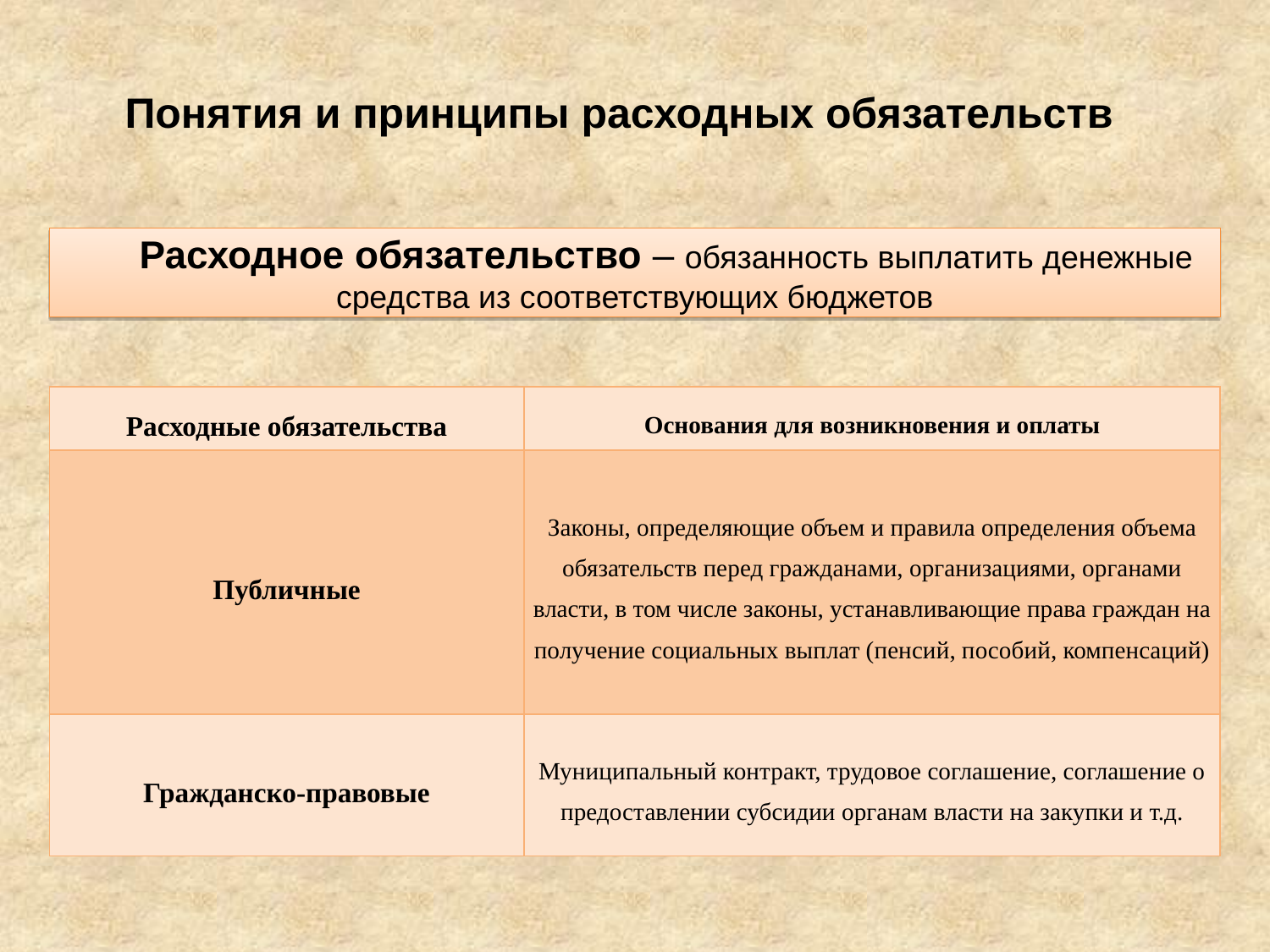

Понятия и принципы расходных обязательств
Расходное обязательство – обязанность выплатить денежные средства из соответствующих бюджетов
| Расходные обязательства | Основания для возникновения и оплаты |
| --- | --- |
| Публичные | Законы, определяющие объем и правила определения объема обязательств перед гражданами, организациями, органами власти, в том числе законы, устанавливающие права граждан на получение социальных выплат (пенсий, пособий, компенсаций) |
| Гражданско-правовые | Муниципальный контракт, трудовое соглашение, соглашение о предоставлении субсидии органам власти на закупки и т.д. |